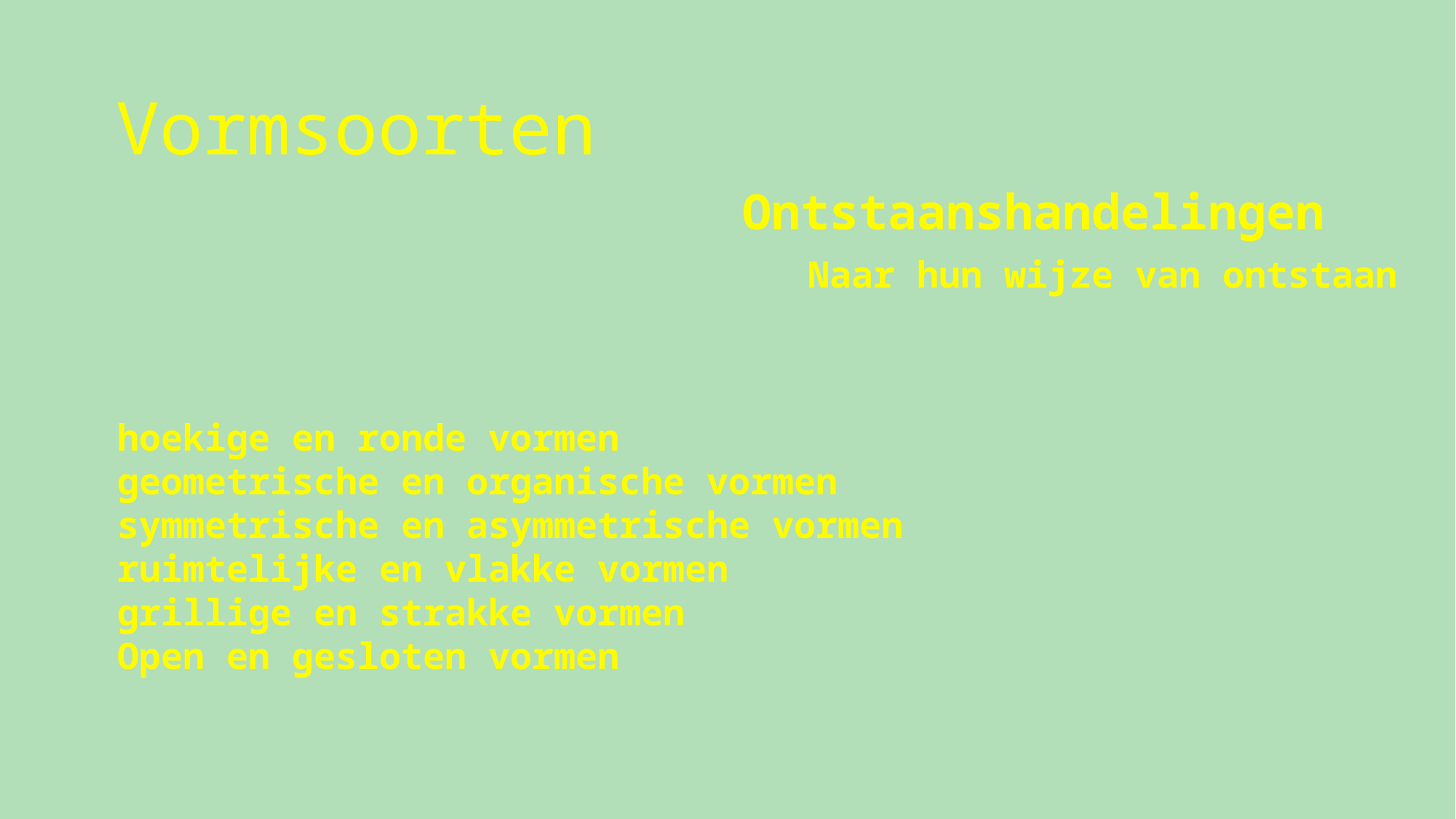

Vormsoorten
Ontstaanshandelingen
Naar hun wijze van ontstaan

hoekige en ronde vormen
geometrische en organische vormen
symmetrische en asymmetrische vormen
ruimtelijke en vlakke vormen
grillige en strakke vormen
Open en gesloten vormen